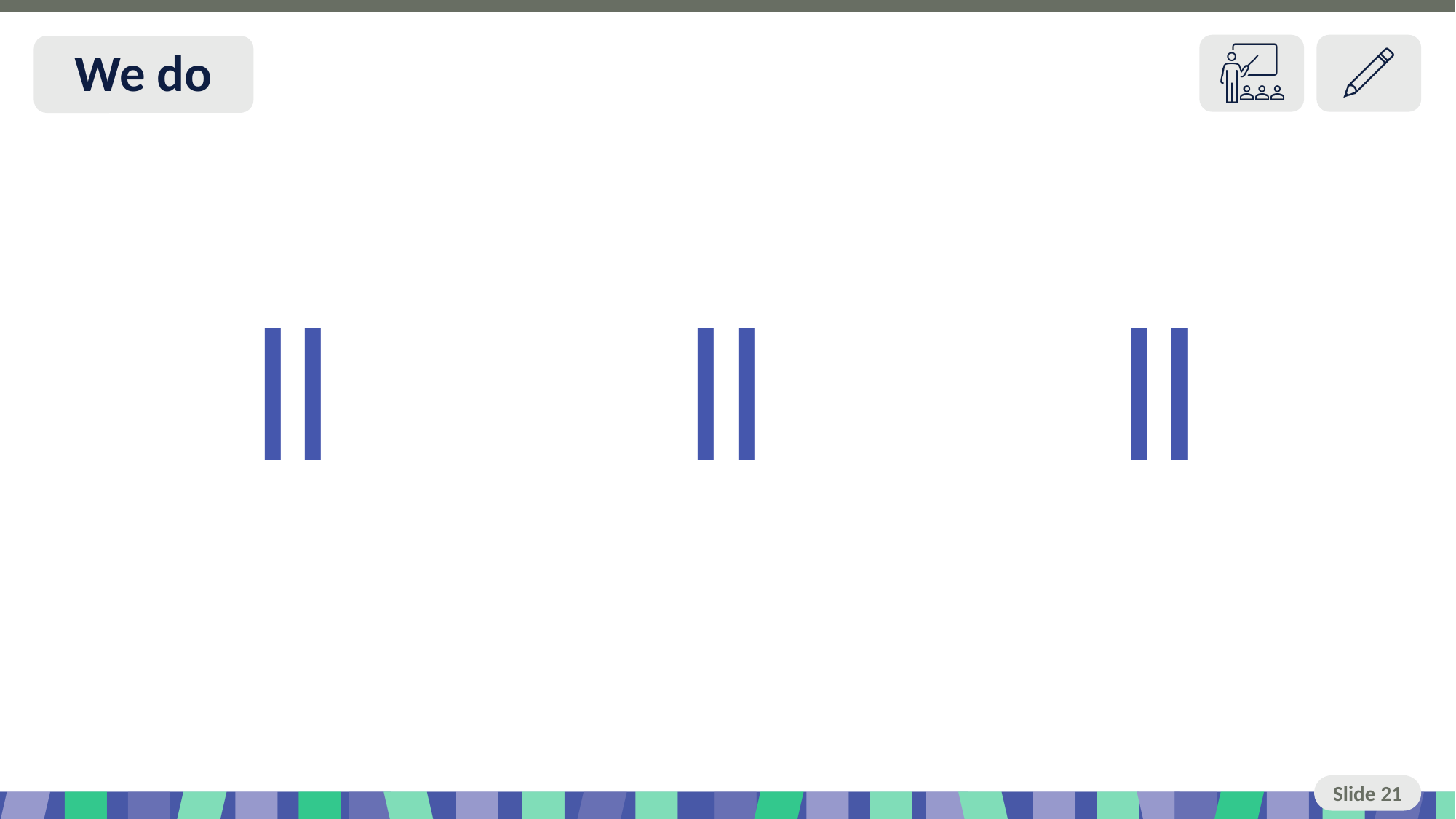

# Slide 21 We do
ll       ll       ll